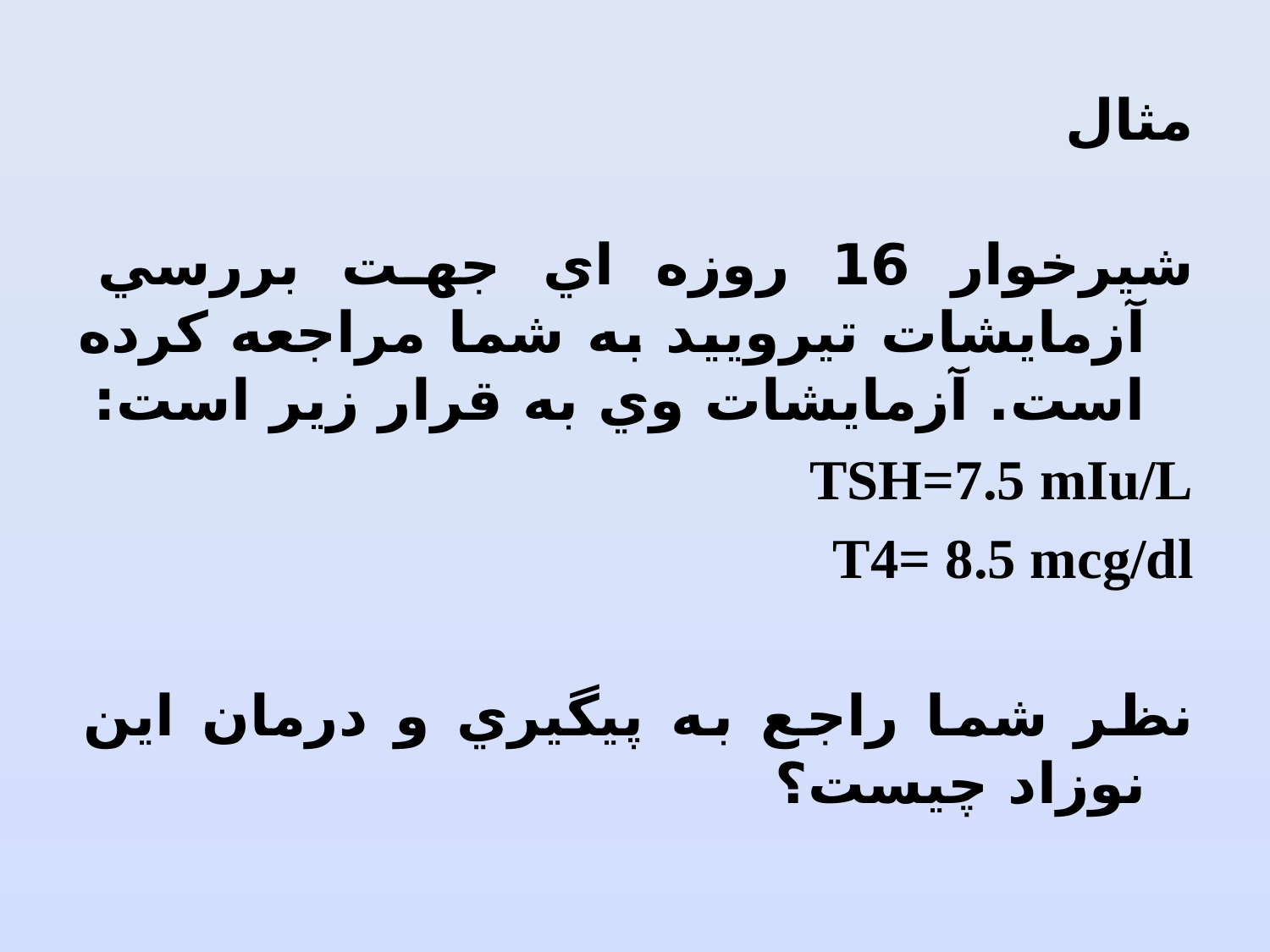

# مثال
شيرخوار 16 روزه اي جهت بررسي آزمايشات تيروييد به شما مراجعه كرده است. آزمايشات وي به قرار زير است:
TSH=7.5 mIu/L
T4= 8.5 mcg/dl

نظر شما راجع به پيگيري و درمان اين نوزاد چيست؟